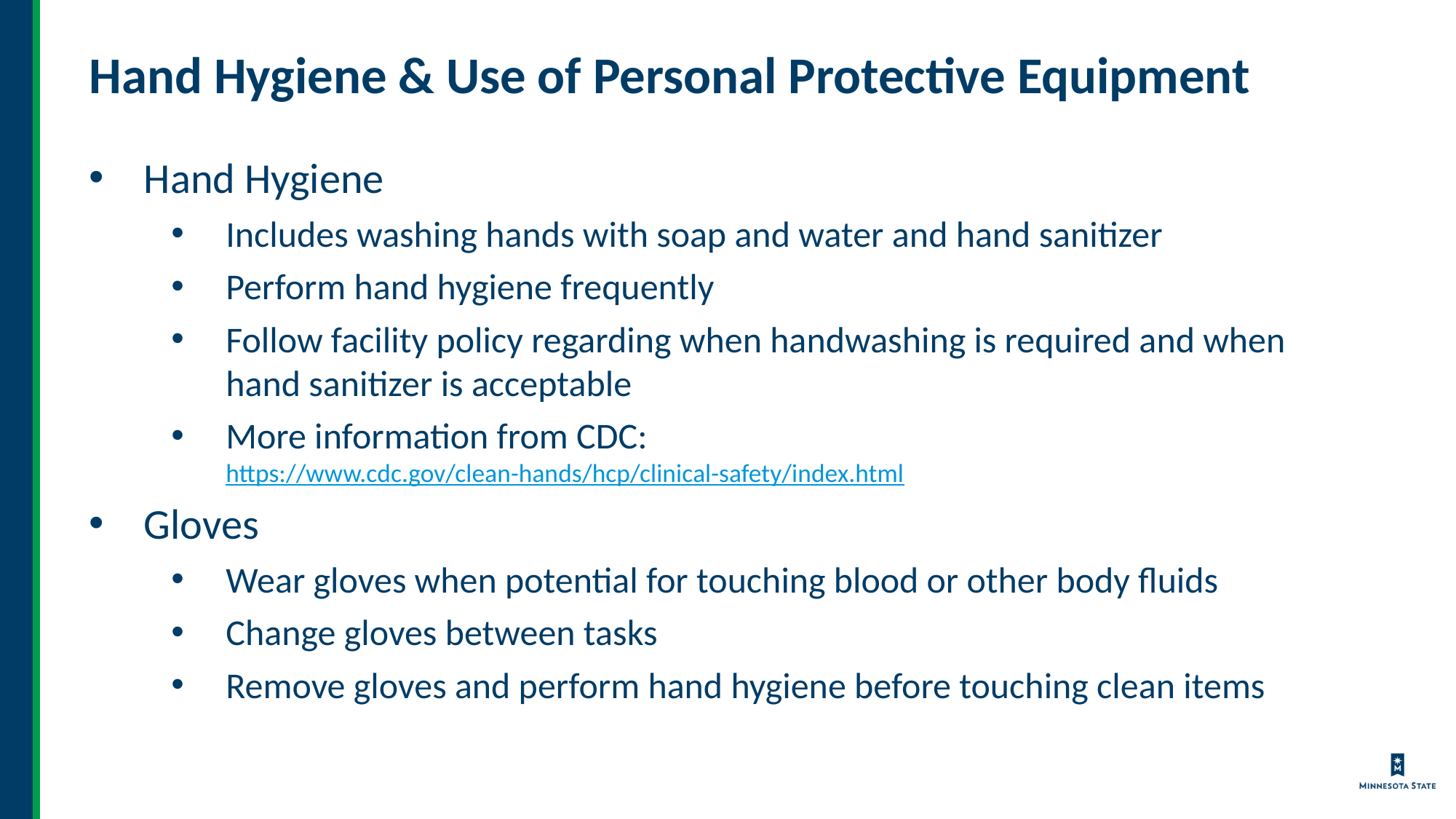

# Hand Hygiene & Use of Personal Protective Equipment
Hand Hygiene
Includes washing hands with soap and water and hand sanitizer
Perform hand hygiene frequently
Follow facility policy regarding when handwashing is required and when hand sanitizer is acceptable
More information from CDC: https://www.cdc.gov/clean-hands/hcp/clinical-safety/index.html
Gloves
Wear gloves when potential for touching blood or other body fluids
Change gloves between tasks
Remove gloves and perform hand hygiene before touching clean items